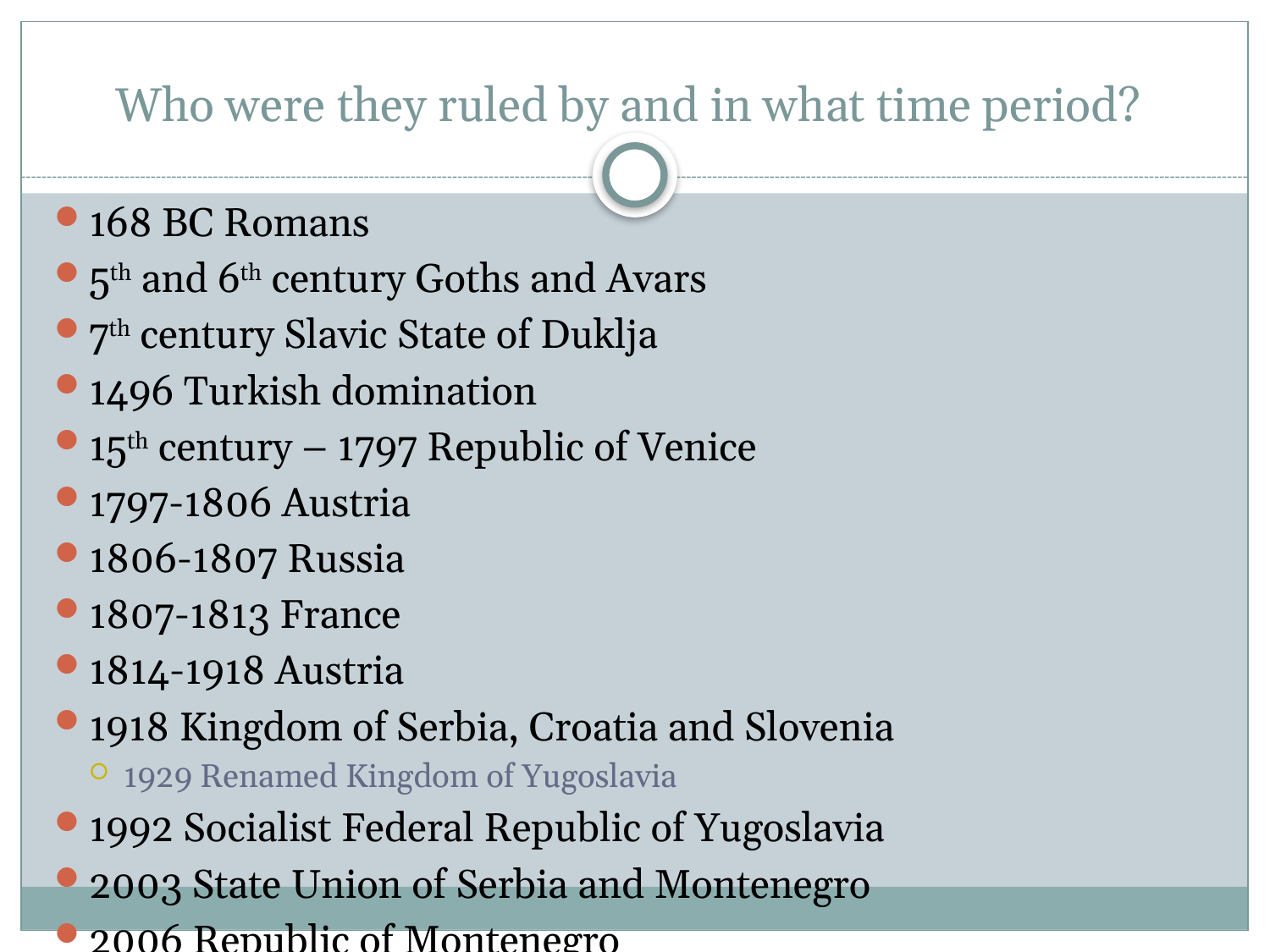

# Who were they ruled by and in what time period?
168 BC Romans
5th and 6th century Goths and Avars
7th century Slavic State of Duklja
1496 Turkish domination
15th century – 1797 Republic of Venice
1797-1806 Austria
1806-1807 Russia
1807-1813 France
1814-1918 Austria
1918 Kingdom of Serbia, Croatia and Slovenia
1929 Renamed Kingdom of Yugoslavia
1992 Socialist Federal Republic of Yugoslavia
2003 State Union of Serbia and Montenegro
2006 Republic of Montenegro